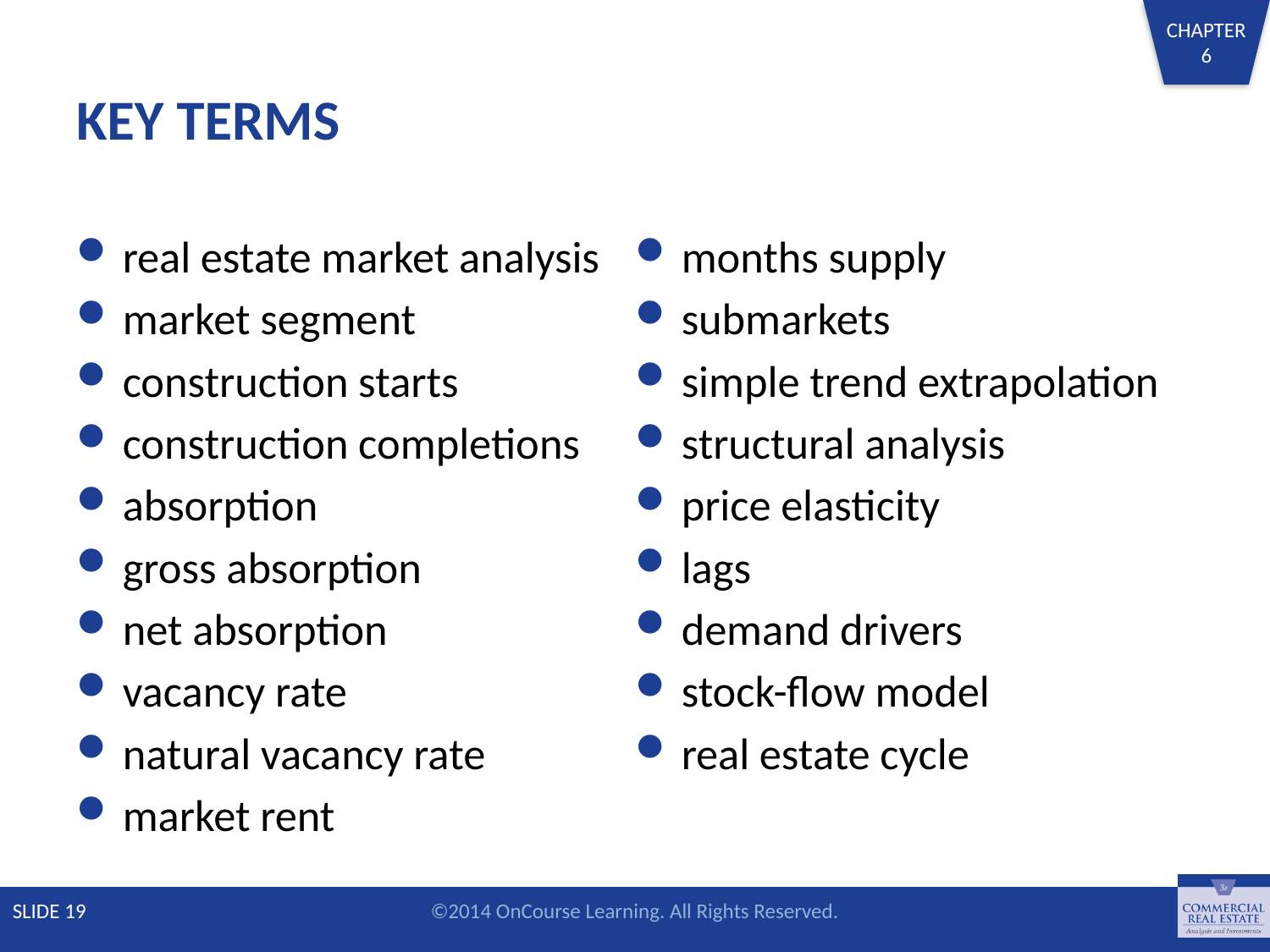

# KEY TERMS
real estate market analysis
market segment
construction starts
construction completions
absorption
gross absorption
net absorption
vacancy rate
natural vacancy rate
market rent
months supply
submarkets
simple trend extrapolation
structural analysis
price elasticity
lags
demand drivers
stock-flow model
real estate cycle
SLIDE 19